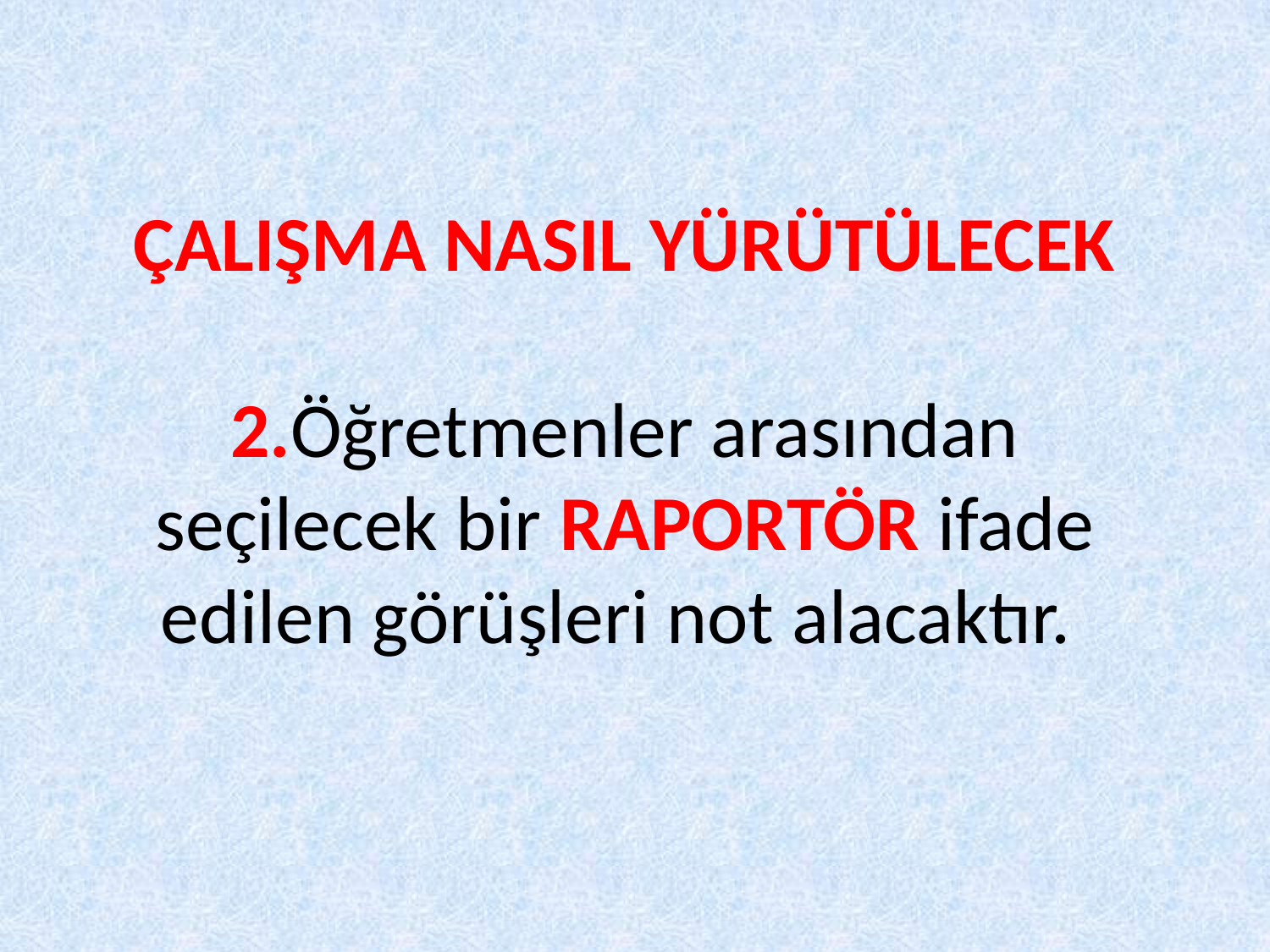

# ÇALIŞMA NASIL YÜRÜTÜLECEK 2.Öğretmenler arasından seçilecek bir RAPORTÖR ifade edilen görüşleri not alacaktır.